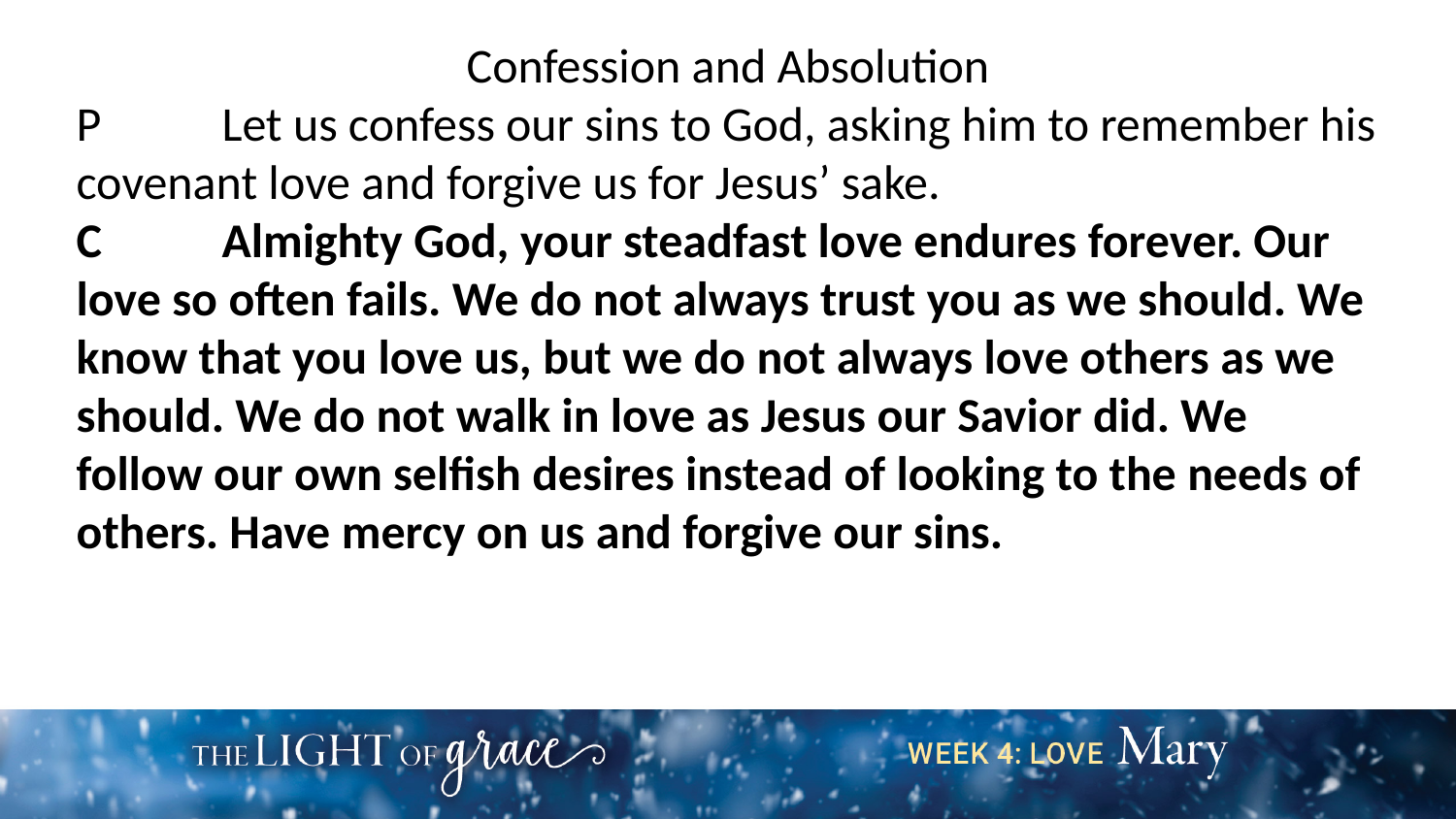

Confession and Absolution
P	Let us confess our sins to God, asking him to remember his covenant love and forgive us for Jesus’ sake.
C	Almighty God, your steadfast love endures forever. Our love so often fails. We do not always trust you as we should. We know that you love us, but we do not always love others as we should. We do not walk in love as Jesus our Savior did. We follow our own selfish desires instead of looking to the needs of others. Have mercy on us and forgive our sins.